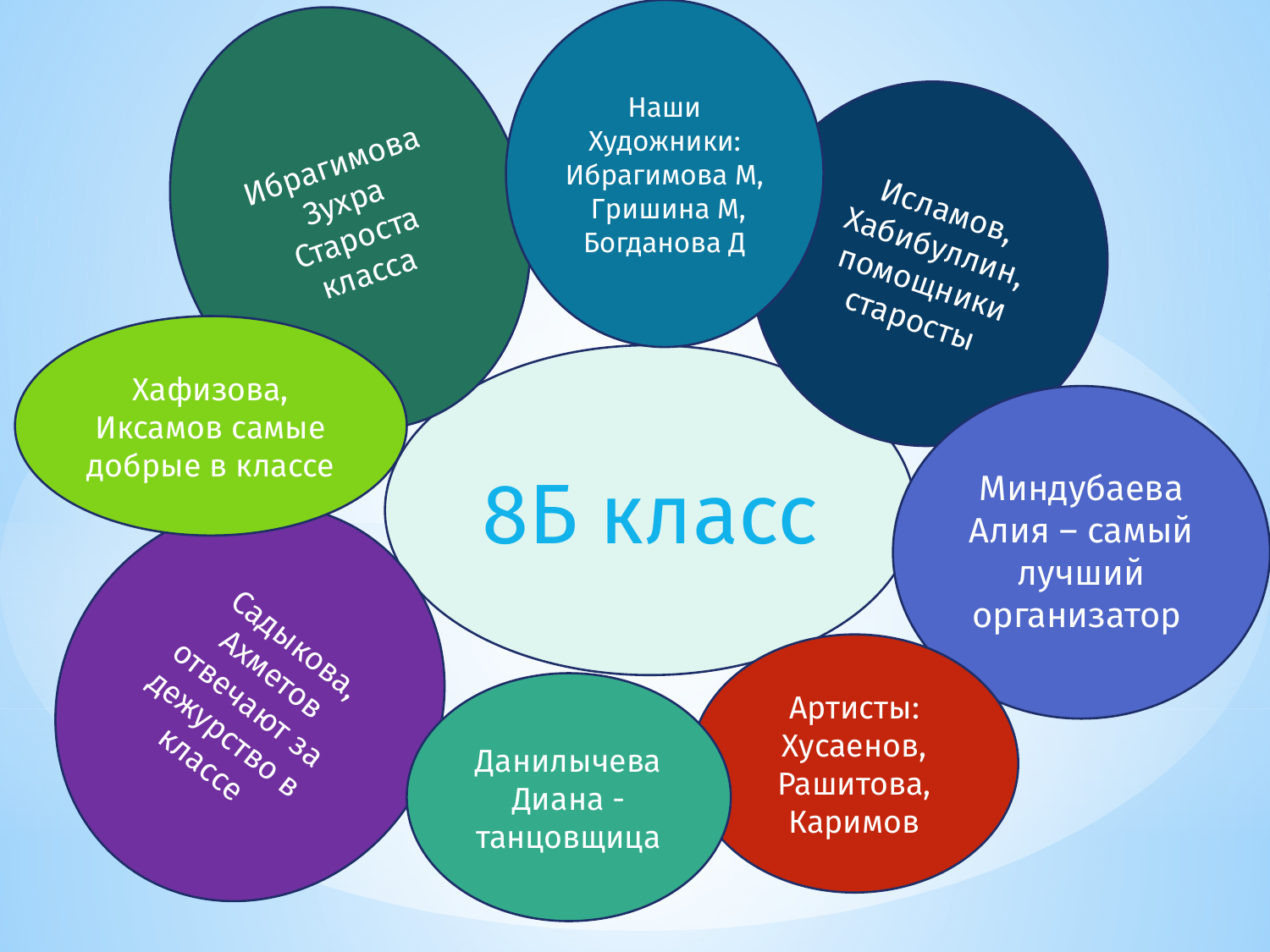

Наши Художники:
Ибрагимова М,
 Гришина М,
Богданова Д
Ибрагимова Зухра
Староста класса
Исламов, Хабибуллин, помощники старосты
Хафизова, Иксамов самые добрые в классе
8Б класс

Миндубаева Алия – самый лучший организатор

Садыкова, Ахметов отвечают за дежурство в классе
Артисты:
Хусаенов,
Рашитова,
Каримов
Данилычева Диана - танцовщица